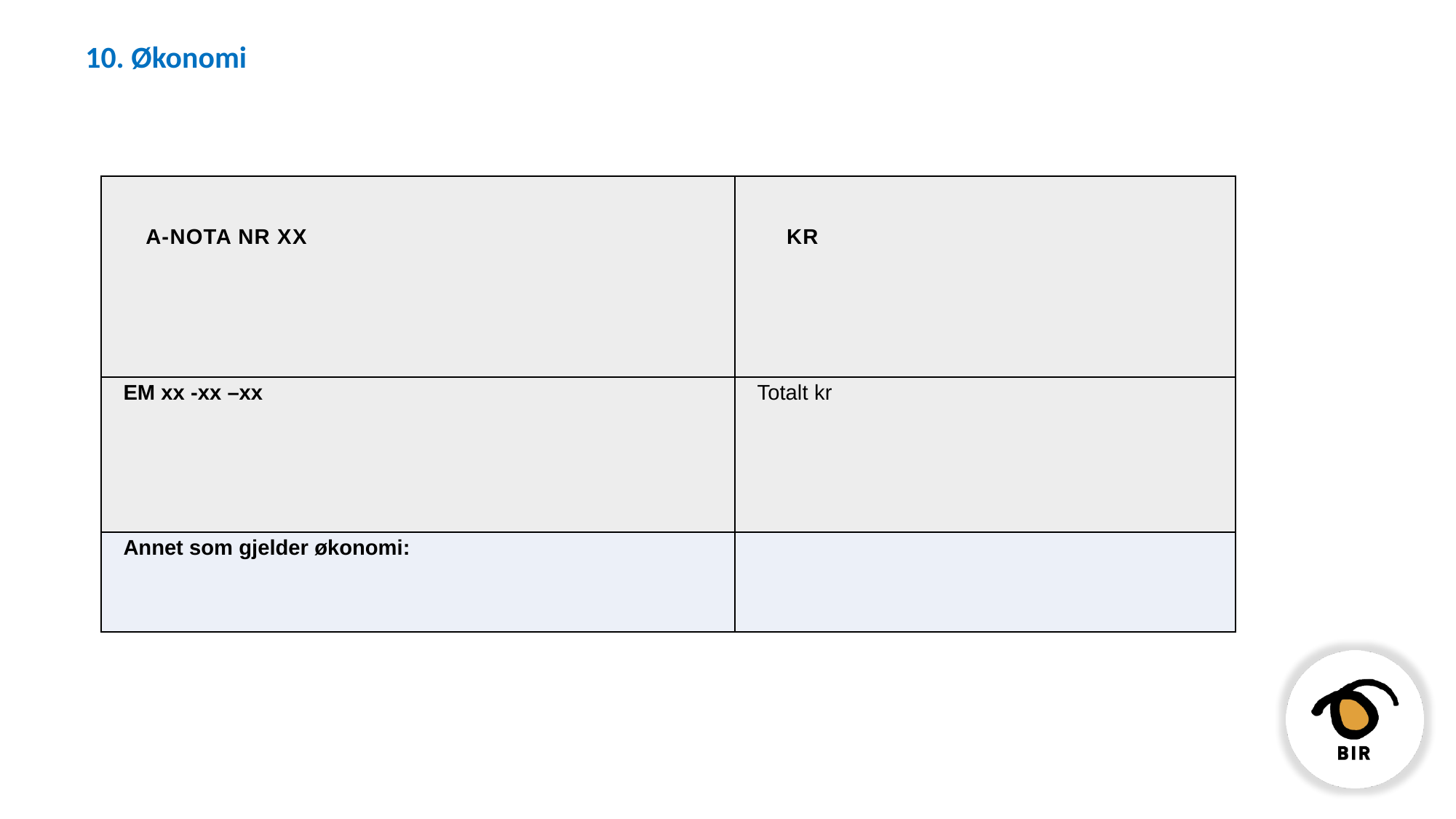

# 10. Økonomi
| A-nota nr xx | kr |
| --- | --- |
| EM xx -xx –xx | Totalt kr |
| Annet som gjelder økonomi: |  |